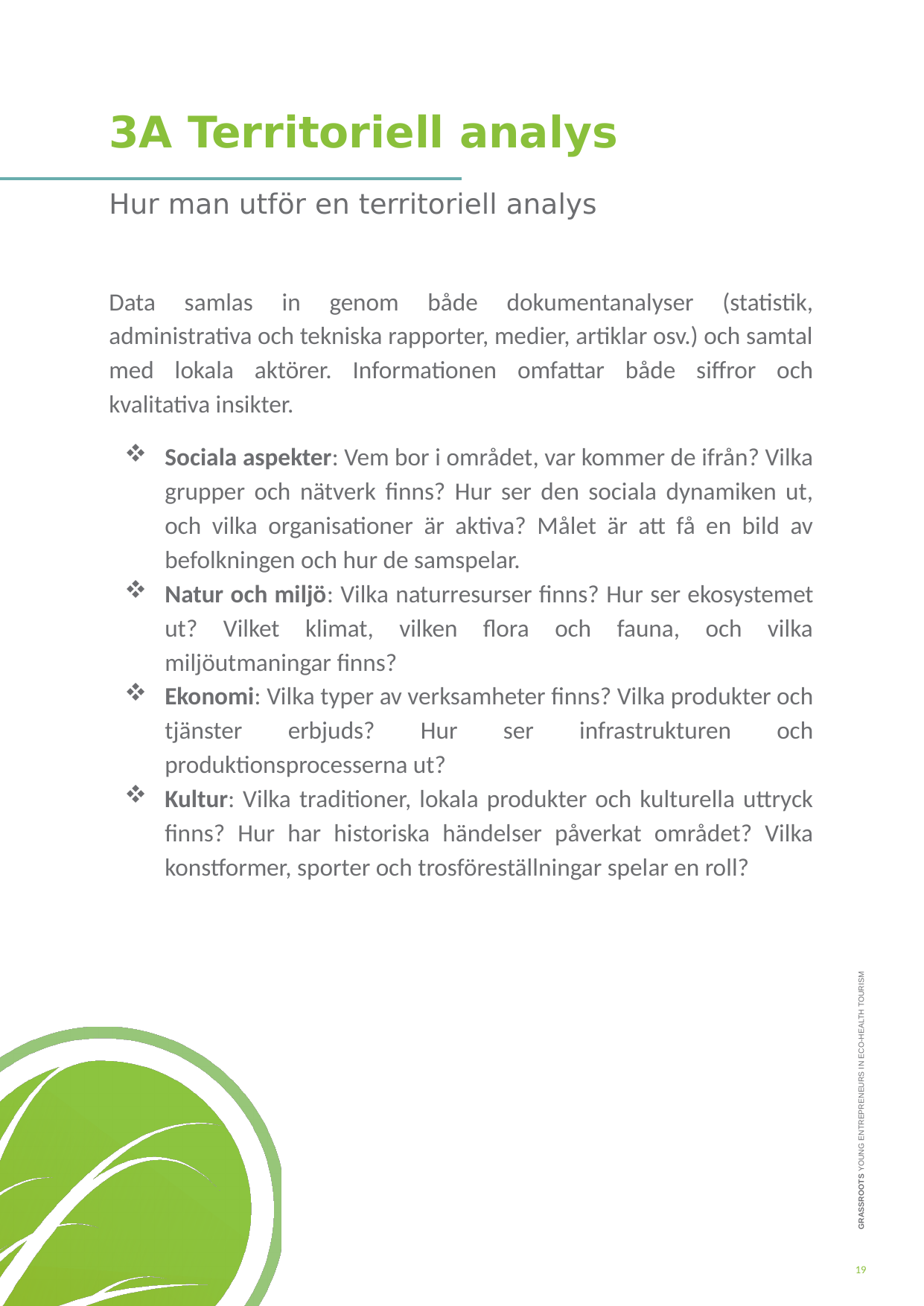

3A Territoriell analys
Hur man utför en territoriell analys
Data samlas in genom både dokumentanalyser (statistik, administrativa och tekniska rapporter, medier, artiklar osv.) och samtal med lokala aktörer. Informationen omfattar både siffror och kvalitativa insikter.
Sociala aspekter: Vem bor i området, var kommer de ifrån? Vilka grupper och nätverk finns? Hur ser den sociala dynamiken ut, och vilka organisationer är aktiva? Målet är att få en bild av befolkningen och hur de samspelar.
Natur och miljö: Vilka naturresurser finns? Hur ser ekosystemet ut? Vilket klimat, vilken flora och fauna, och vilka miljöutmaningar finns?
Ekonomi: Vilka typer av verksamheter finns? Vilka produkter och tjänster erbjuds? Hur ser infrastrukturen och produktionsprocesserna ut?
Kultur: Vilka traditioner, lokala produkter och kulturella uttryck finns? Hur har historiska händelser påverkat området? Vilka konstformer, sporter och trosföreställningar spelar en roll?

19